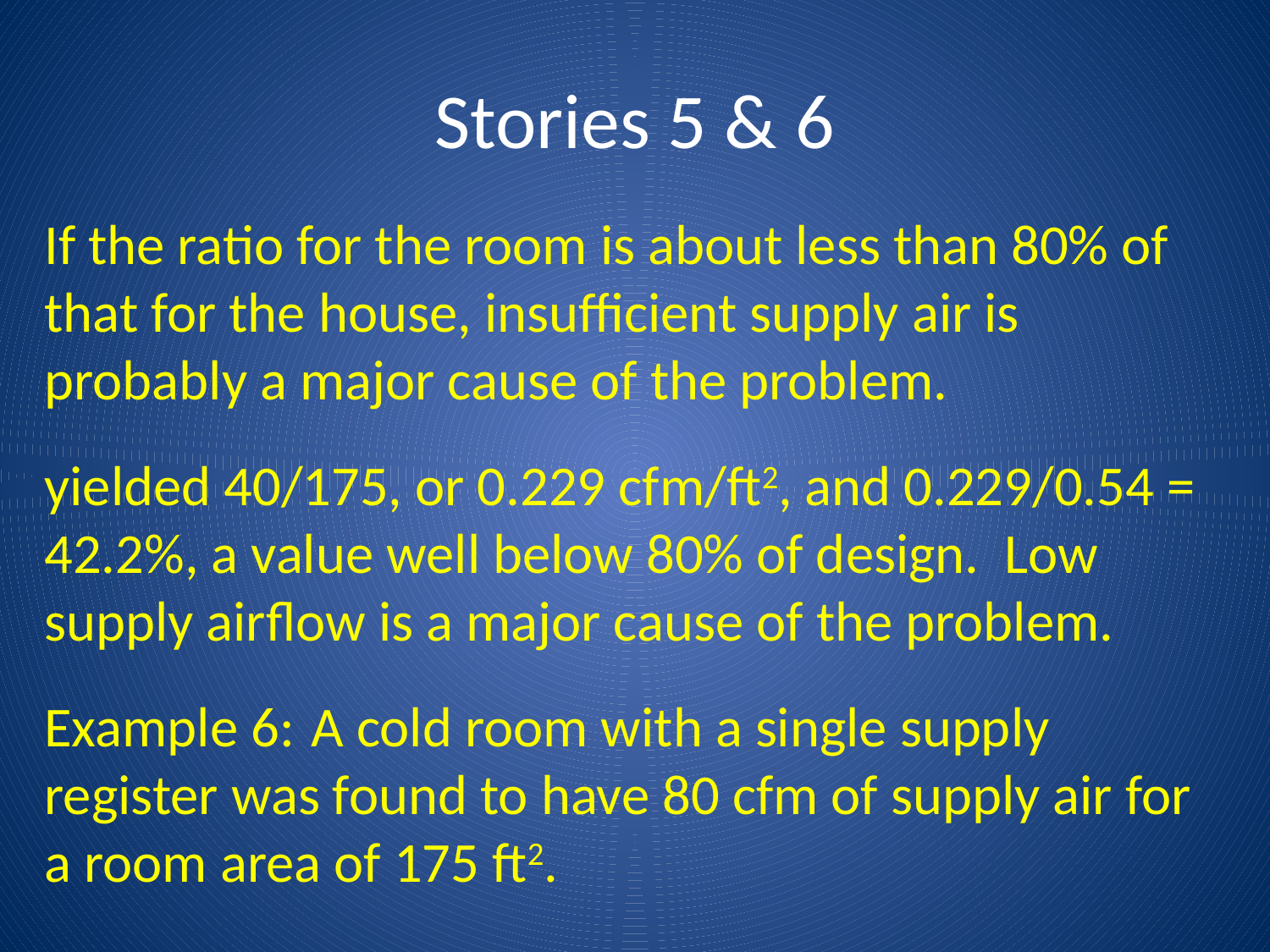

# Stories 5 & 6
If the ratio for the room is about less than 80% of that for the house, insufficient supply air is probably a major cause of the problem.

yielded 40/175, or 0.229 cfm/ft2, and 0.229/0.54 = 42.2%, a value well below 80% of design.  Low supply airflow is a major cause of the problem.

Example 6:	 A cold room with a single supply register was found to have 80 cfm of supply air for a room area of 175 ft2.